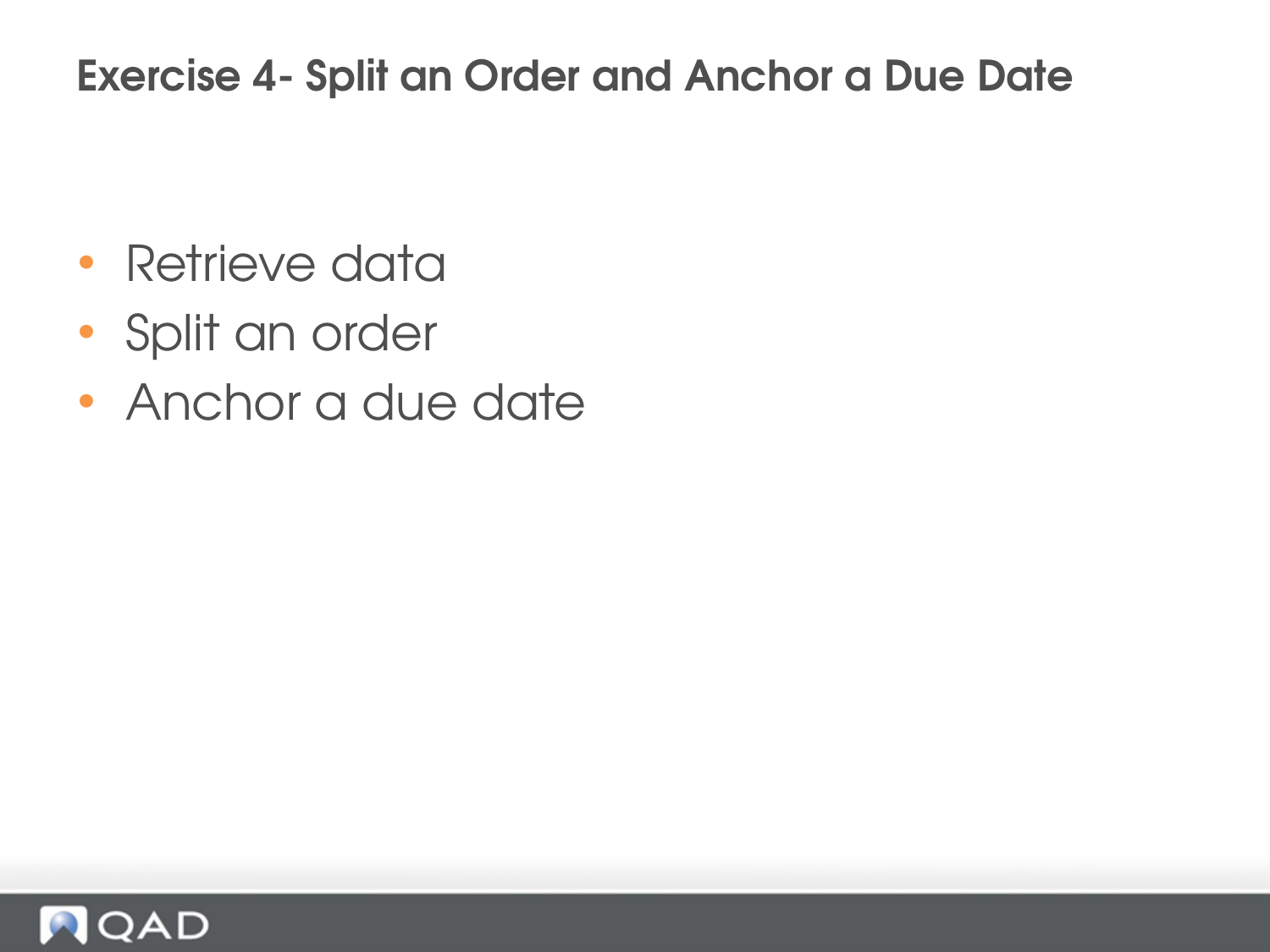

# Exercise 4- Split an Order and Anchor a Due Date
Retrieve data
Split an order
Anchor a due date